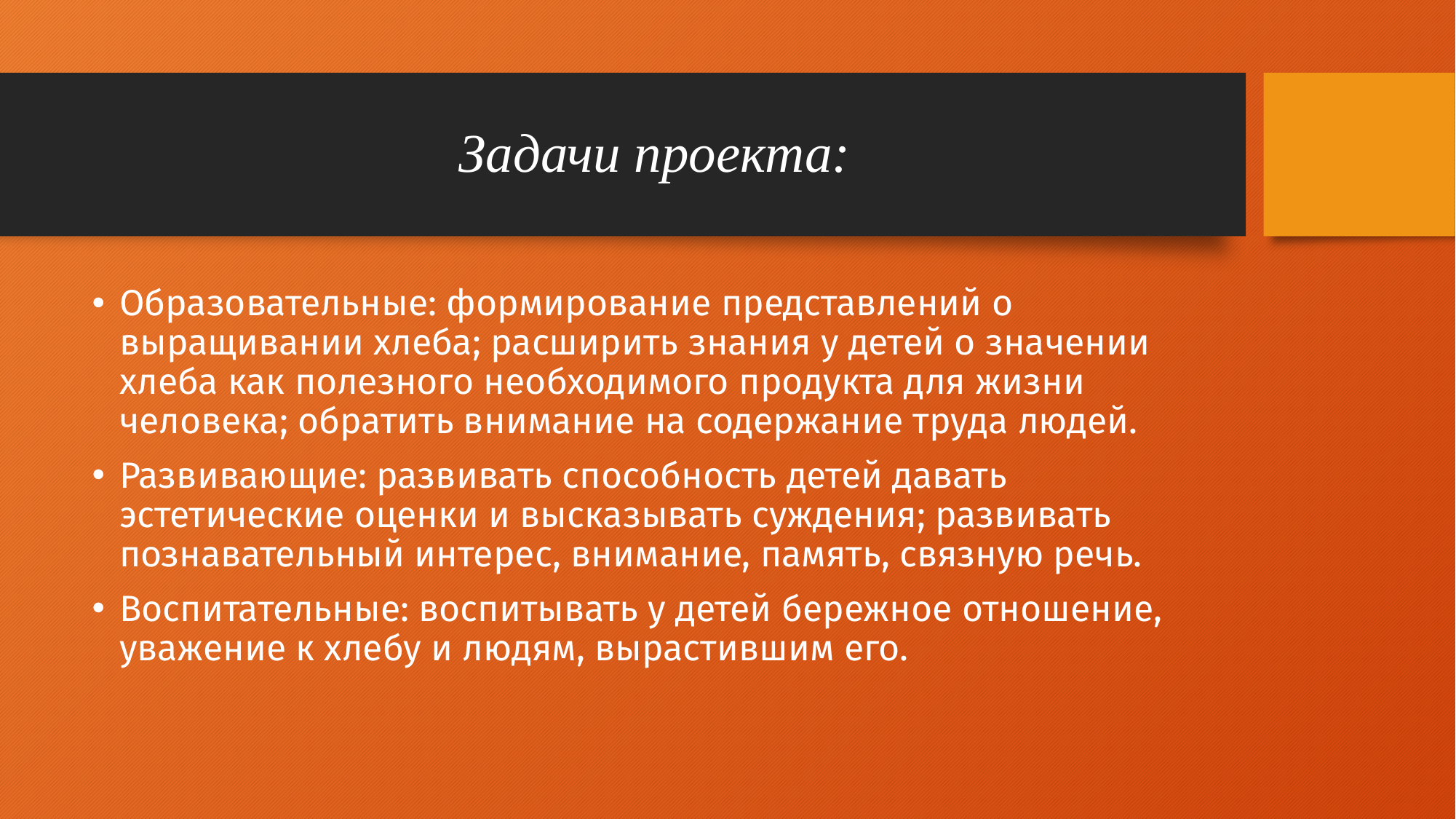

# Задачи проекта:
Образовательные: формирование представлений о выращивании хлеба; расширить знания у детей о значении хлеба как полезного необходимого продукта для жизни человека; обратить внимание на содержание труда людей.
Развивающие: развивать способность детей давать эстетические оценки и высказывать суждения; развивать познавательный интерес, внимание, память, связную речь.
Воспитательные: воспитывать у детей бережное отношение, уважение к хлебу и людям, вырастившим его.